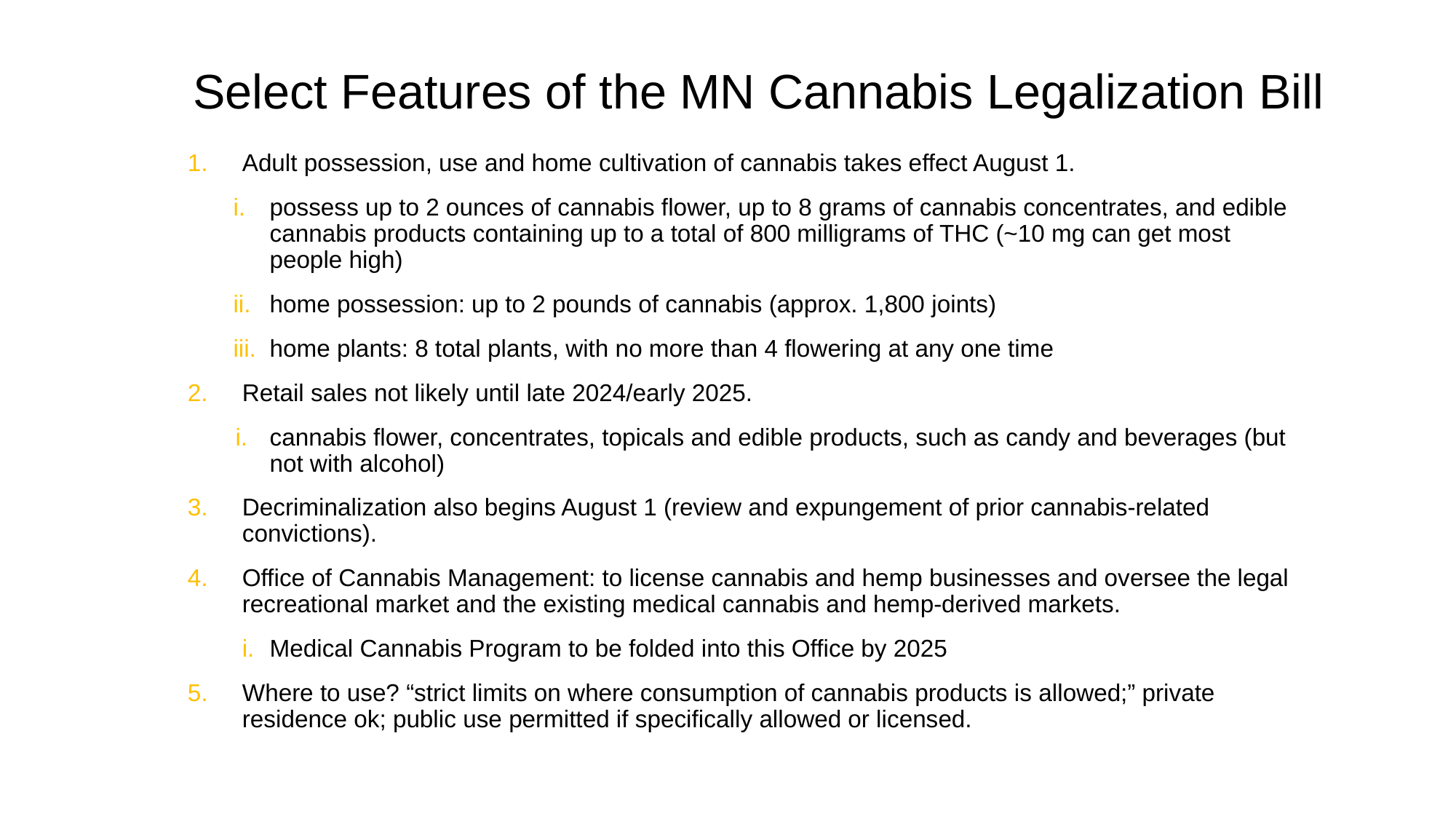

# Select Features of the MN Cannabis Legalization Bill
Adult possession, use and home cultivation of cannabis takes effect August 1.
possess up to 2 ounces of cannabis flower, up to 8 grams of cannabis concentrates, and edible cannabis products containing up to a total of 800 milligrams of THC (~10 mg can get most people high)
home possession: up to 2 pounds of cannabis (approx. 1,800 joints)
home plants: 8 total plants, with no more than 4 flowering at any one time
Retail sales not likely until late 2024/early 2025.
cannabis flower, concentrates, topicals and edible products, such as candy and beverages (but not with alcohol)
Decriminalization also begins August 1 (review and expungement of prior cannabis-related convictions).
Office of Cannabis Management: to license cannabis and hemp businesses and oversee the legal recreational market and the existing medical cannabis and hemp-derived markets.
Medical Cannabis Program to be folded into this Office by 2025
Where to use? “strict limits on where consumption of cannabis products is allowed;” private residence ok; public use permitted if specifically allowed or licensed.